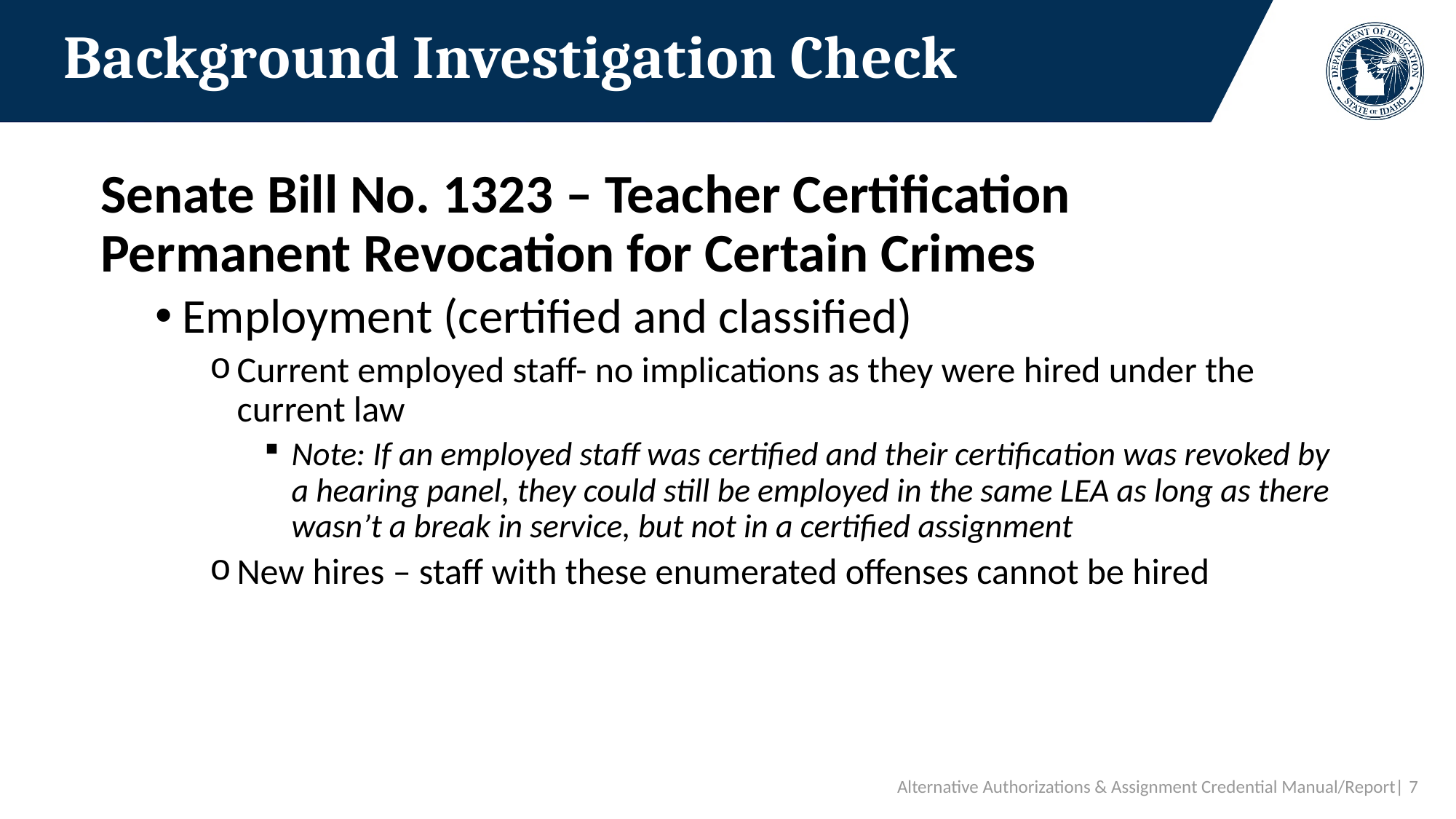

# Background Investigation Check
Senate Bill No. 1323 – Teacher Certification Permanent Revocation for Certain Crimes
Employment (certified and classified)
Current employed staff- no implications as they were hired under the current law
Note: If an employed staff was certified and their certification was revoked by a hearing panel, they could still be employed in the same LEA as long as there wasn’t a break in service, but not in a certified assignment
New hires – staff with these enumerated offenses cannot be hired

Alternative Authorizations & Assignment Credential Manual/Report| 7